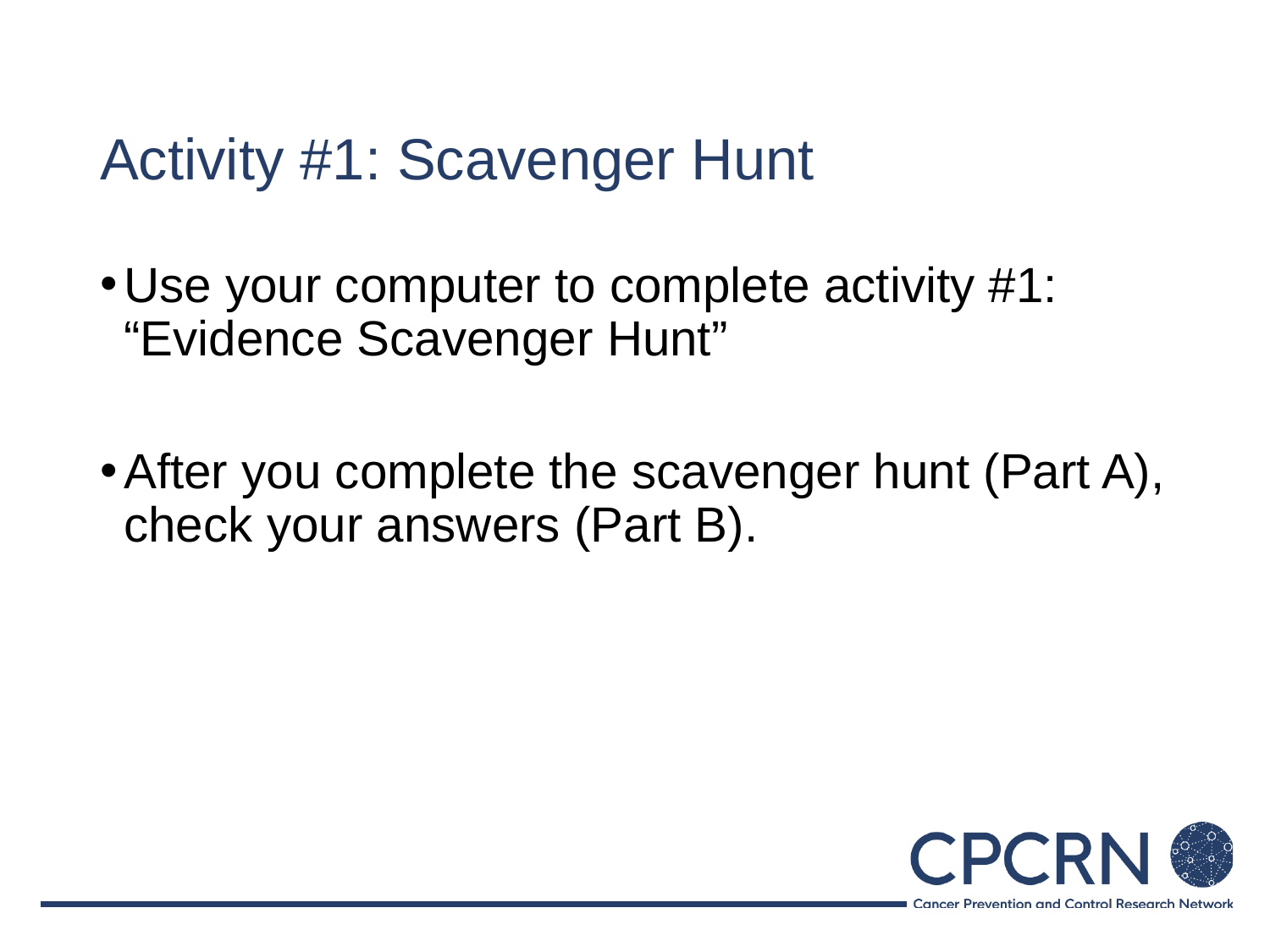

# Activity #1: Scavenger Hunt
Use your computer to complete activity #1: “Evidence Scavenger Hunt”

After you complete the scavenger hunt (Part A), check your answers (Part B).